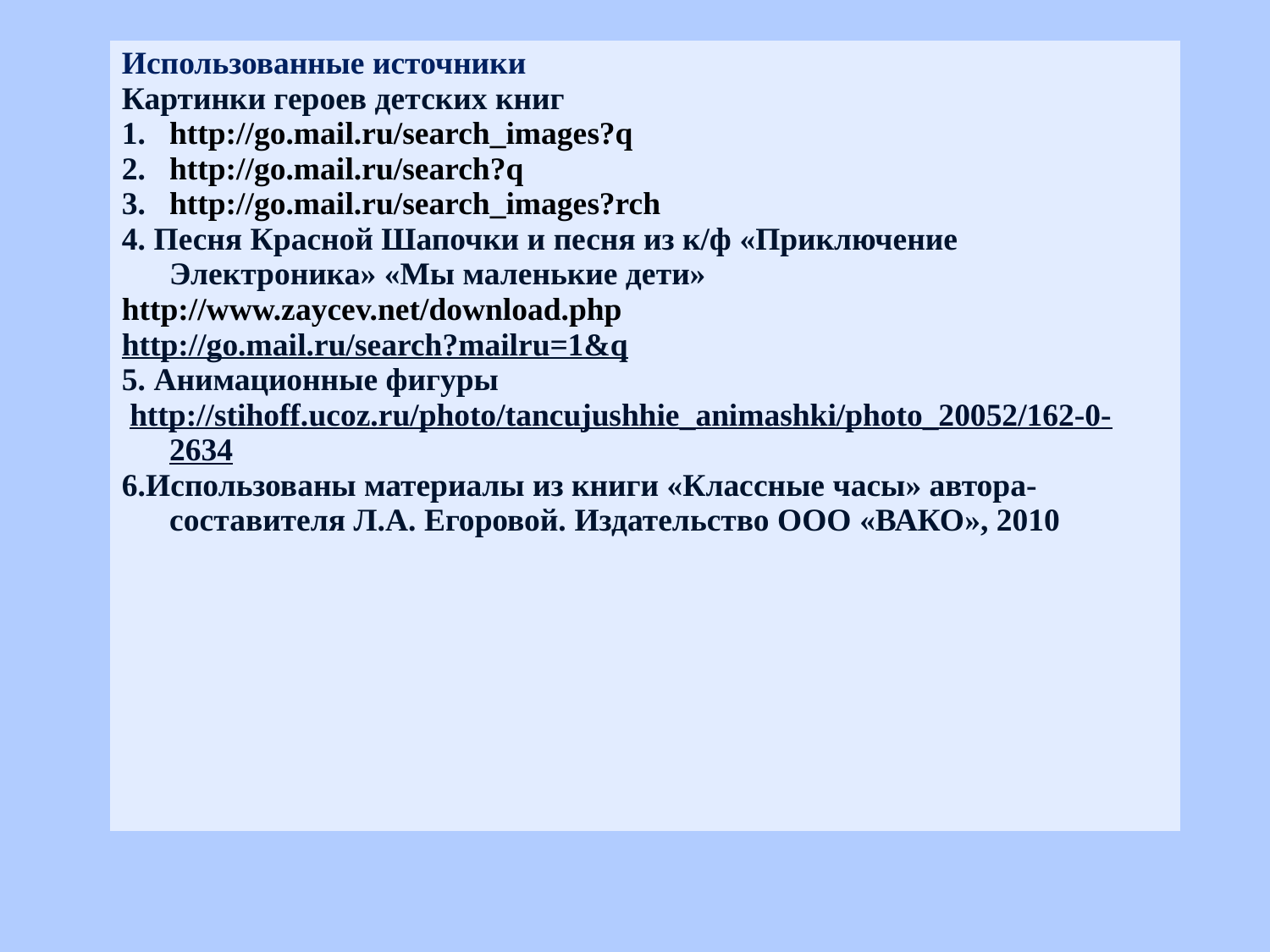

| Использованные источники Картинки героев детских книг http://go.mail.ru/search\_images?q http://go.mail.ru/search?q http://go.mail.ru/search\_images?rch 4. Песня Красной Шапочки и песня из к/ф «Приключение Электроника» «Мы маленькие дети» http://www.zaycev.net/download.php http://go.mail.ru/search?mailru=1&q 5. Анимационные фигуры http://stihoff.ucoz.ru/photo/tancujushhie\_animashki/photo\_20052/162-0-2634 6.Использованы материалы из книги «Классные часы» автора-составителя Л.А. Егоровой. Издательство ООО «ВАКО», 2010 |
| --- |